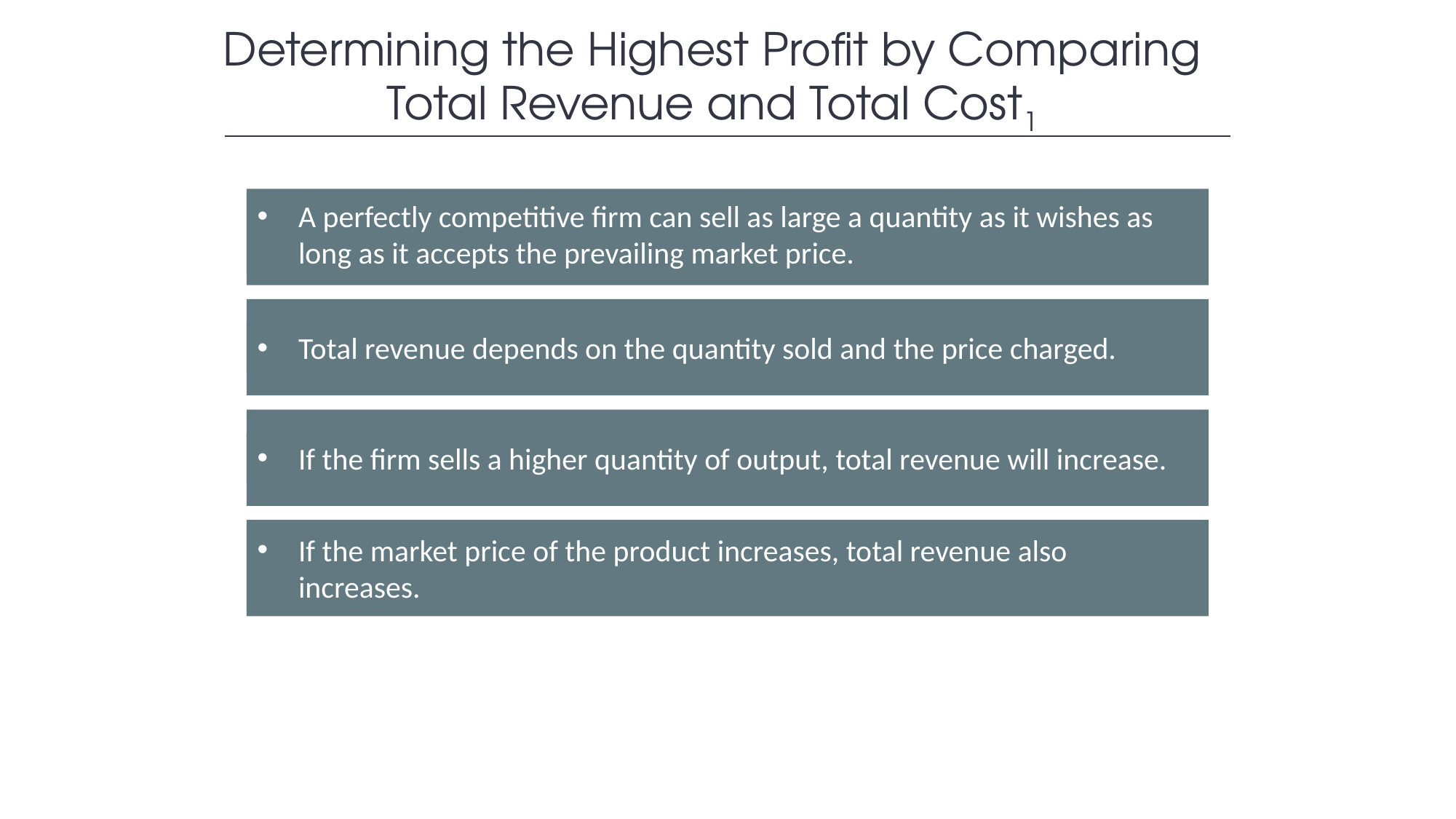

Determining the Highest Profit by Comparing Total Revenue and Total Cost1

A perfectly competitive firm can sell as large a quantity as it wishes as long as it accepts the prevailing market price.

Total revenue depends on the quantity sold and the price charged.

If the firm sells a higher quantity of output, total revenue will increase.

If the market price of the product increases, total revenue also increases.